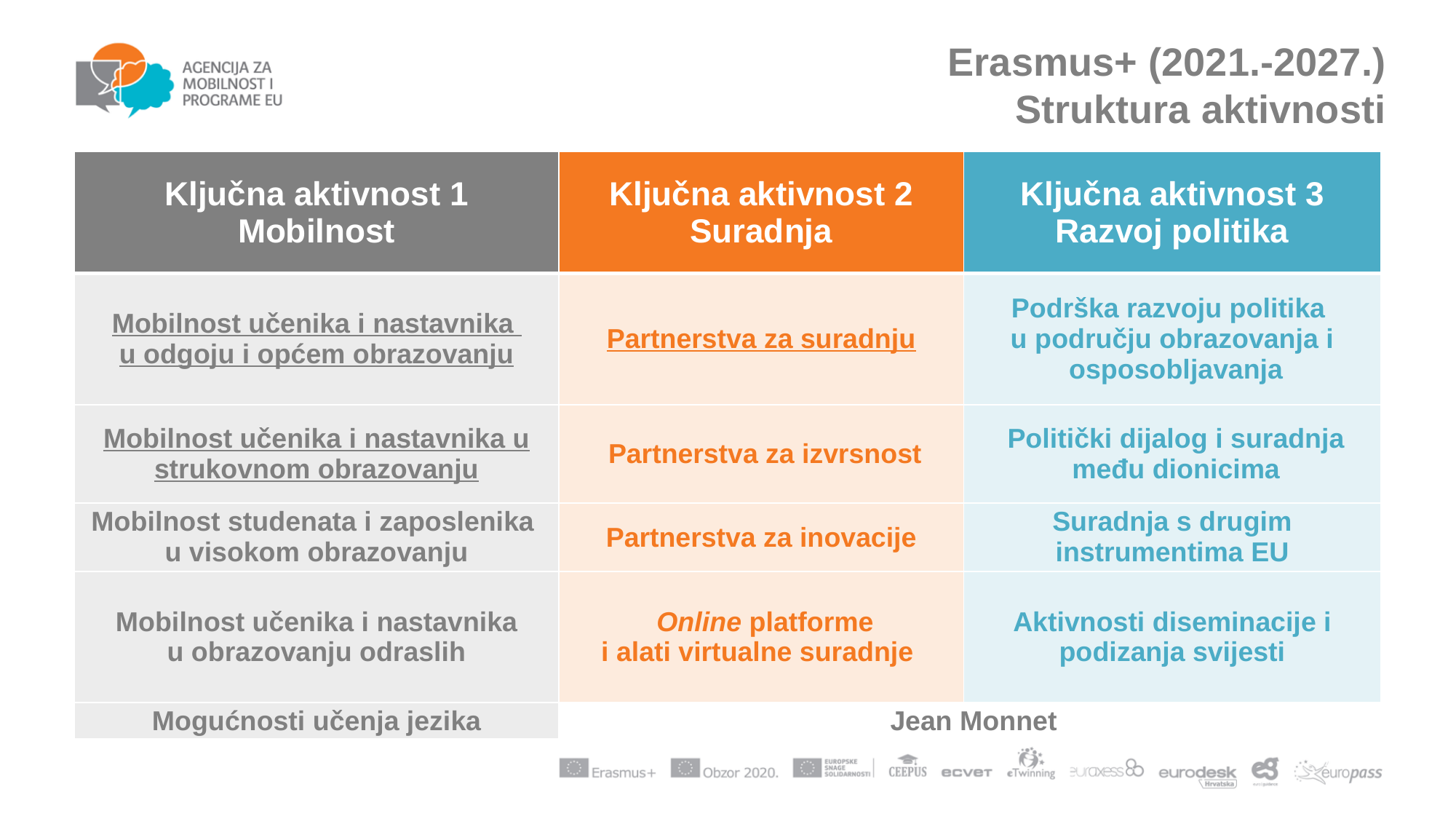

Erasmus+ (2021.-2027.)
Struktura aktivnosti
| Ključna aktivnost 1 Mobilnost | Ključna aktivnost 2 Suradnja | Ključna aktivnost 3 Razvoj politika |
| --- | --- | --- |
| Mobilnost učenika i nastavnika  u odgoju i općem obrazovanju​ | Partnerstva za suradnju | Podrška razvoju politika   u području obrazovanja i   osposobljavanja​ |
| Mobilnost učenika i nastavnika u strukovnom obrazovanju | Partnerstva za izvrsnost | Politički dijalog i suradnja  među dionicima​ |
| Mobilnost studenata i zaposlenika  u visokom obrazovanju​ | Partnerstva za inovacije​ | Suradnja s drugim   instrumentima ​EU |
| Mobilnost učenika i nastavnika u obrazovanju odraslih​ | Online platforme i alati virtualne suradnje | Aktivnosti diseminacije i   podizanja svijesti |
| Mogućnosti učenja jezika | Jean Monnet |  |